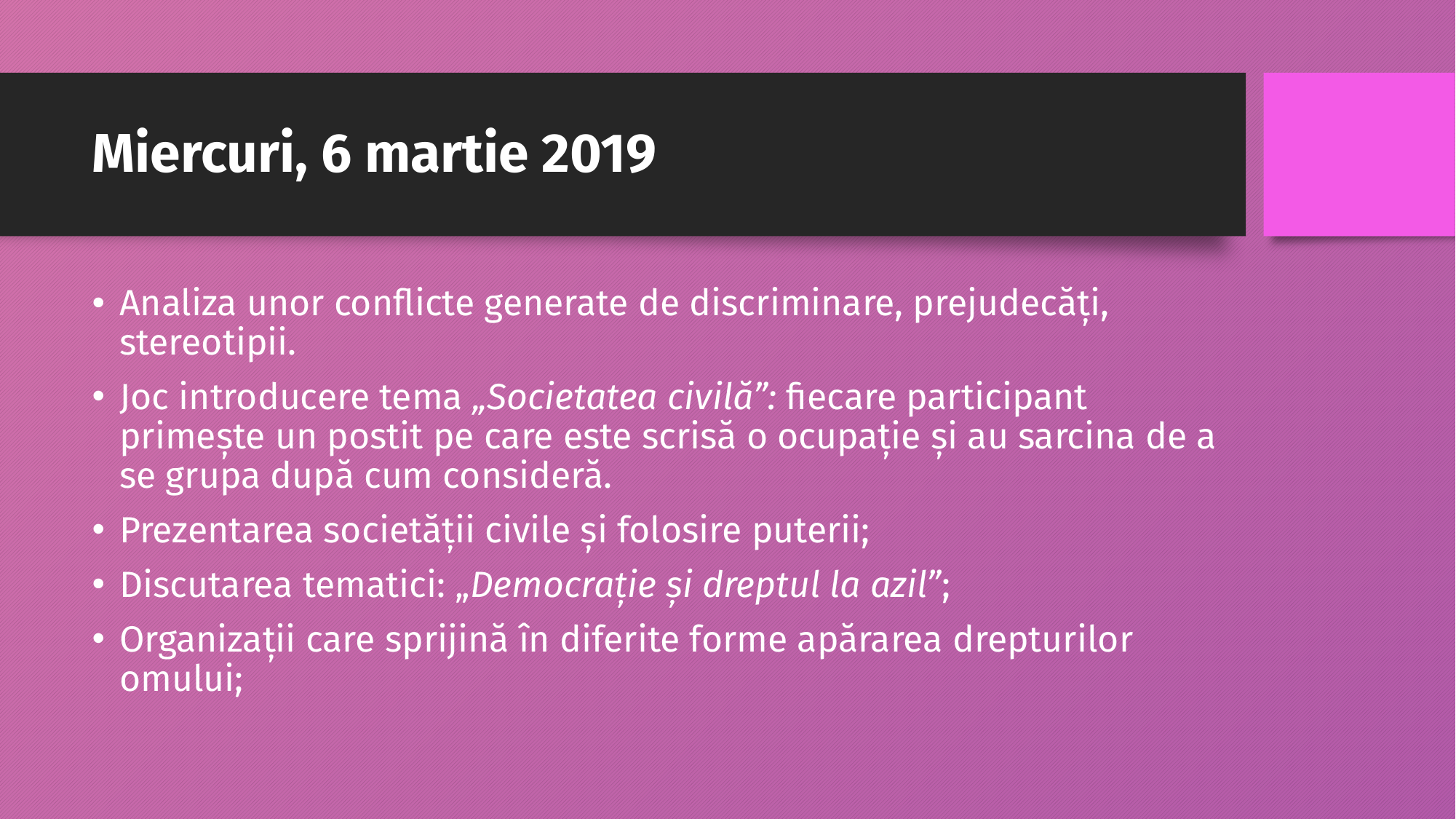

# Miercuri, 6 martie 2019
Analiza unor conflicte generate de discriminare, prejudecăți, stereotipii.
Joc introducere tema „Societatea civilă”: fiecare participant primește un postit pe care este scrisă o ocupație și au sarcina de a se grupa după cum consideră.
Prezentarea societății civile și folosire puterii;
Discutarea tematici: „Democrație și dreptul la azil”;
Organizații care sprijină în diferite forme apărarea drepturilor omului;